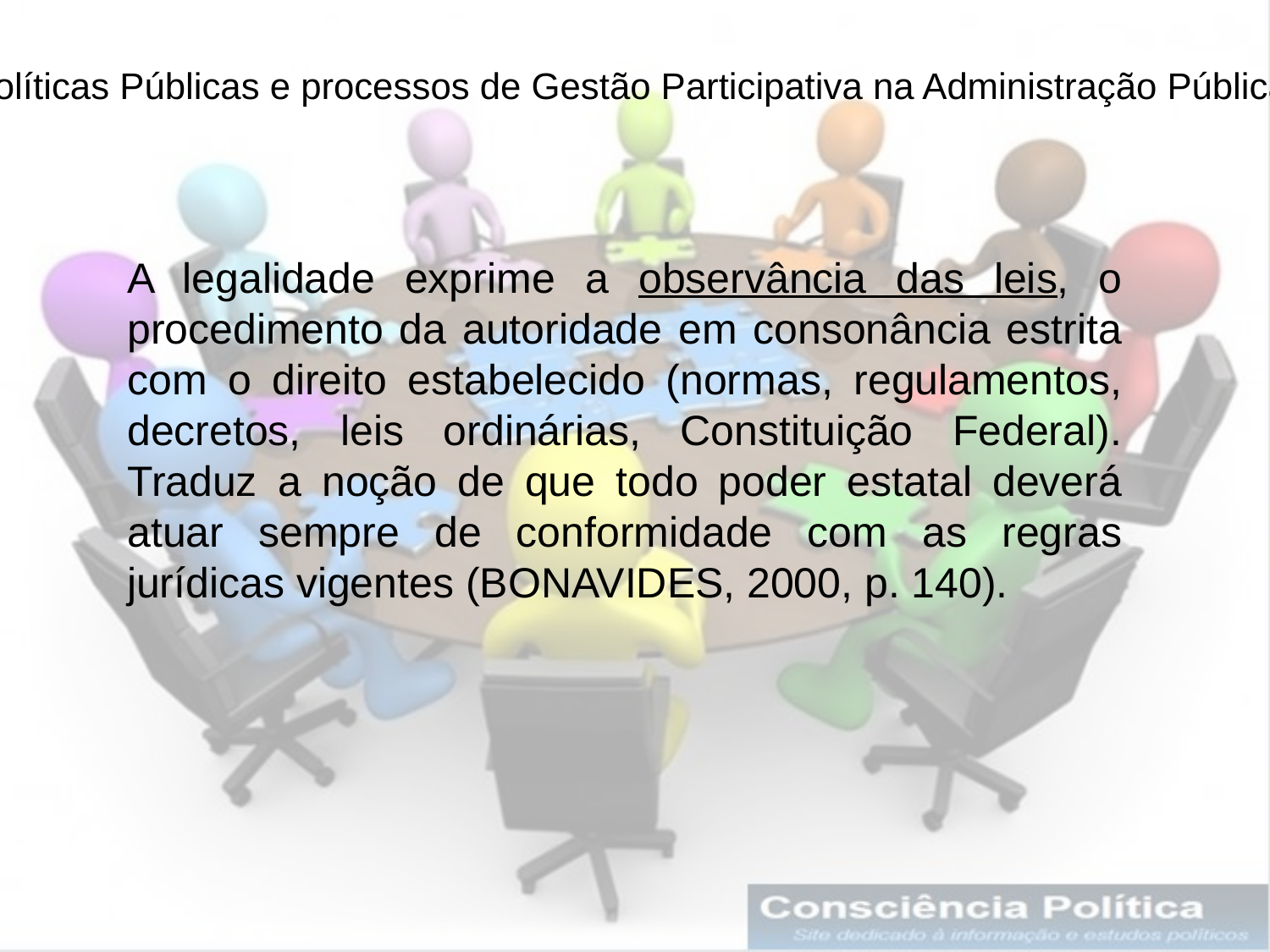

Políticas Públicas e processos de Gestão Participativa na Administração Pública
A legalidade exprime a observância das leis, o procedimento da autoridade em consonância estrita com o direito estabelecido (normas, regulamentos, decretos, leis ordinárias, Constituição Federal). Traduz a noção de que todo poder estatal deverá atuar sempre de conformidade com as regras jurídicas vigentes (BONAVIDES, 2000, p. 140).